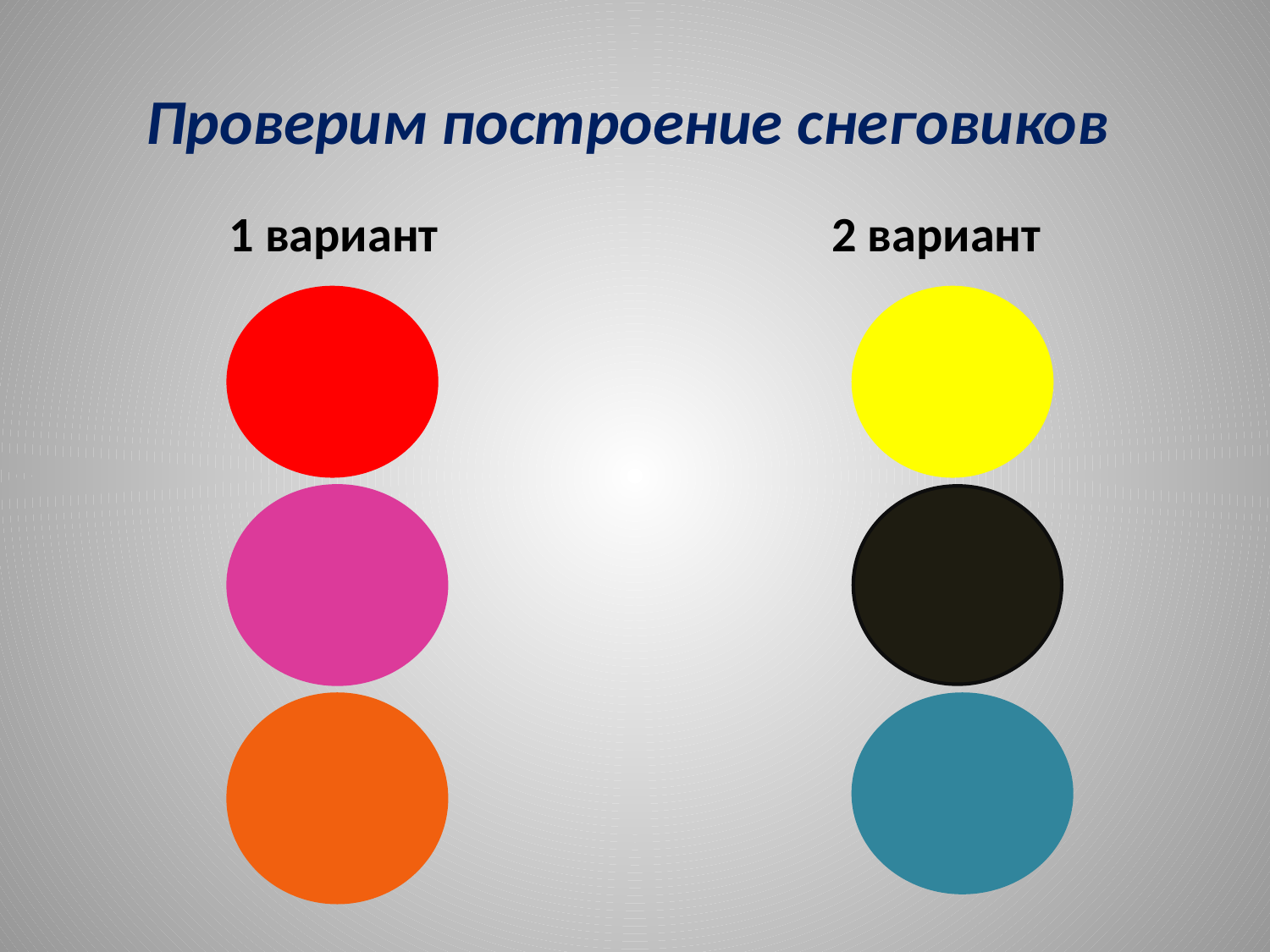

# Проверим построение снеговиков
1 вариант
2 вариант